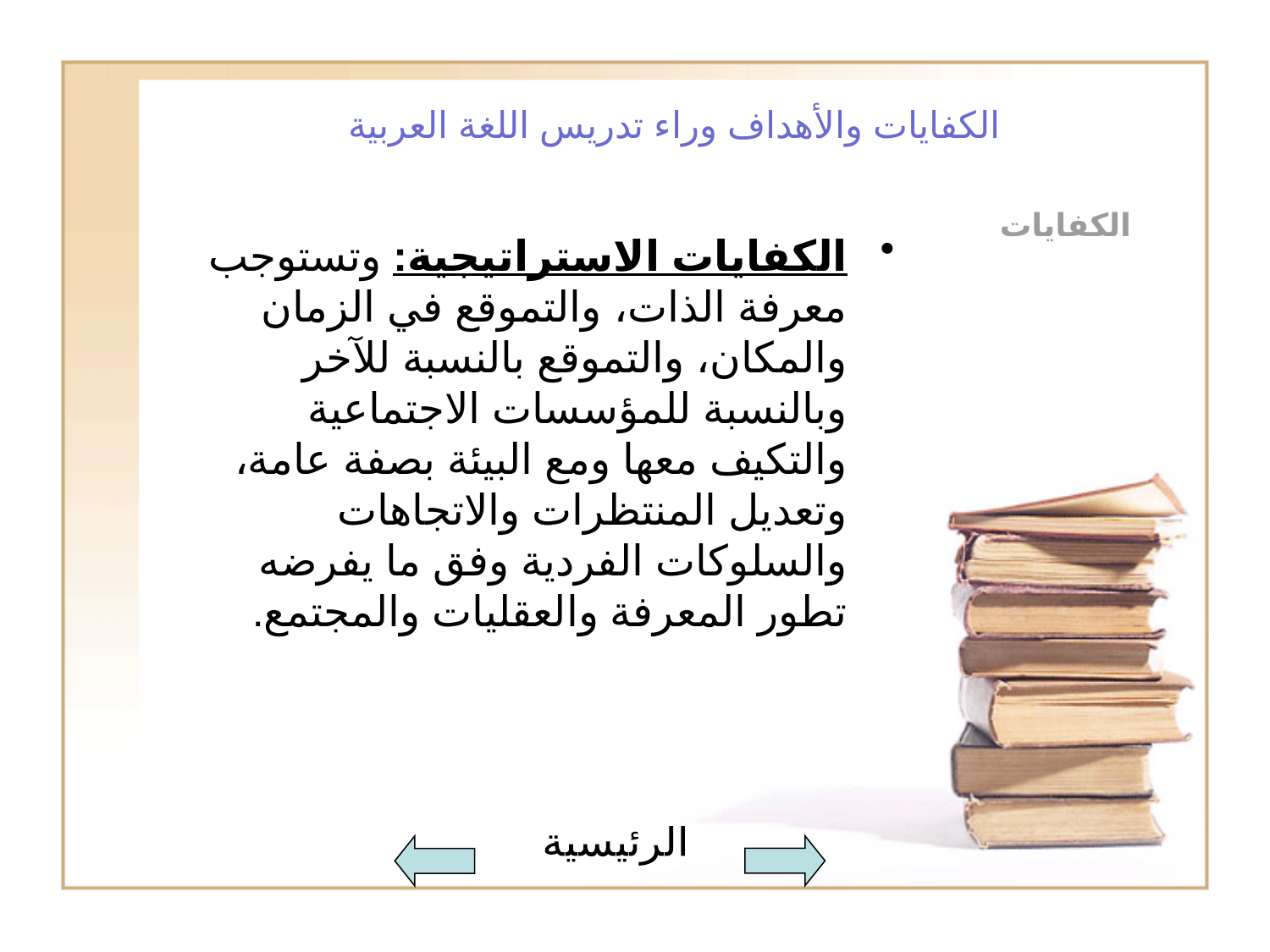

# الكفايات والأهداف وراء تدريس اللغة العربية
الكفايات
الكفايات الاستراتيجية: وتستوجب معرفة الذات، والتموقع في الزمان والمكان، والتموقع بالنسبة للآخر وبالنسبة للمؤسسات الاجتماعية والتكيف معها ومع البيئة بصفة عامة، وتعديل المنتظرات والاتجاهات والسلوكات الفردية وفق ما يفرضه تطور المعرفة والعقليات والمجتمع.
الرئيسية